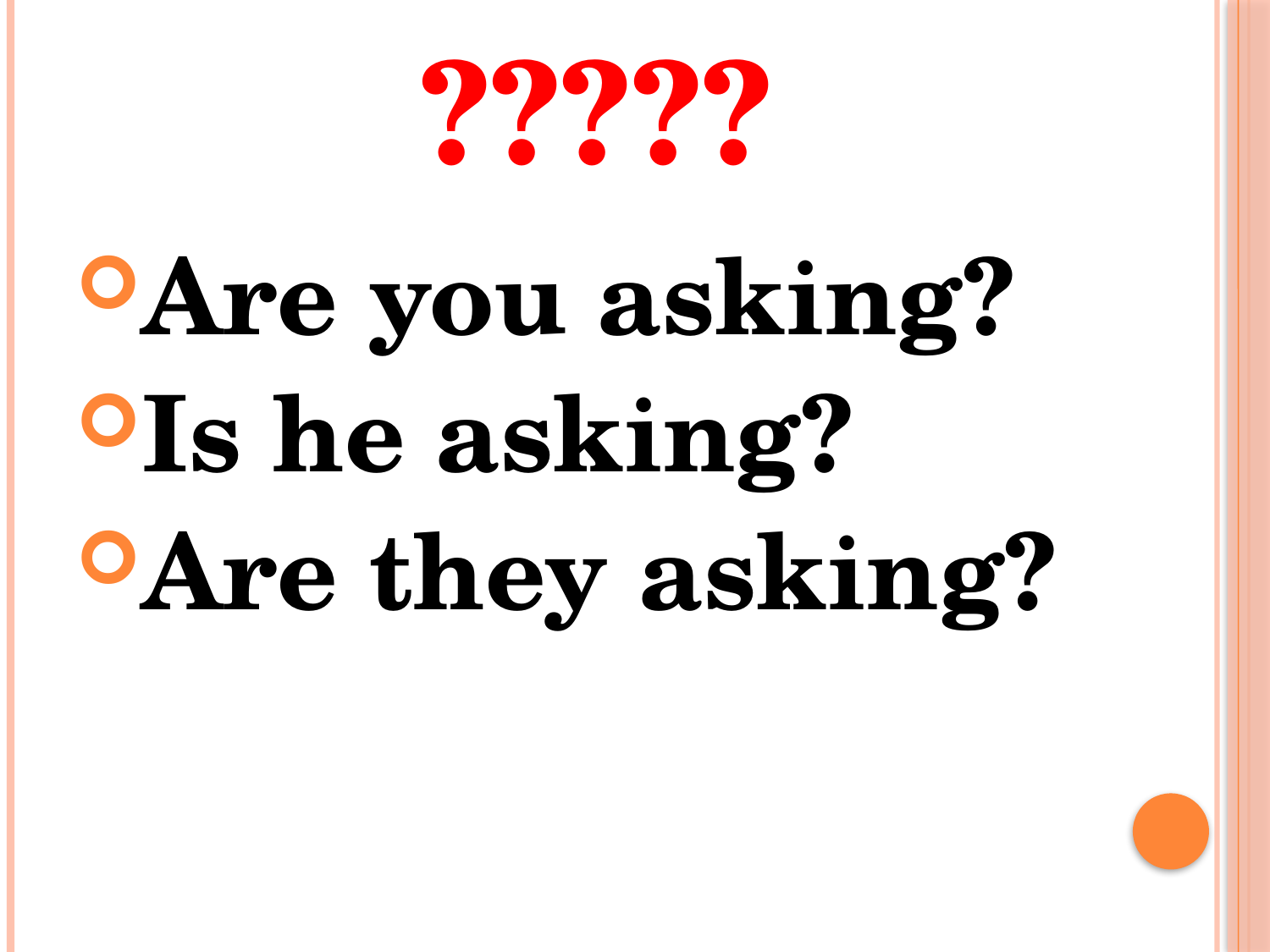

# ?????
Are you asking?
Is he asking?
Are they asking?